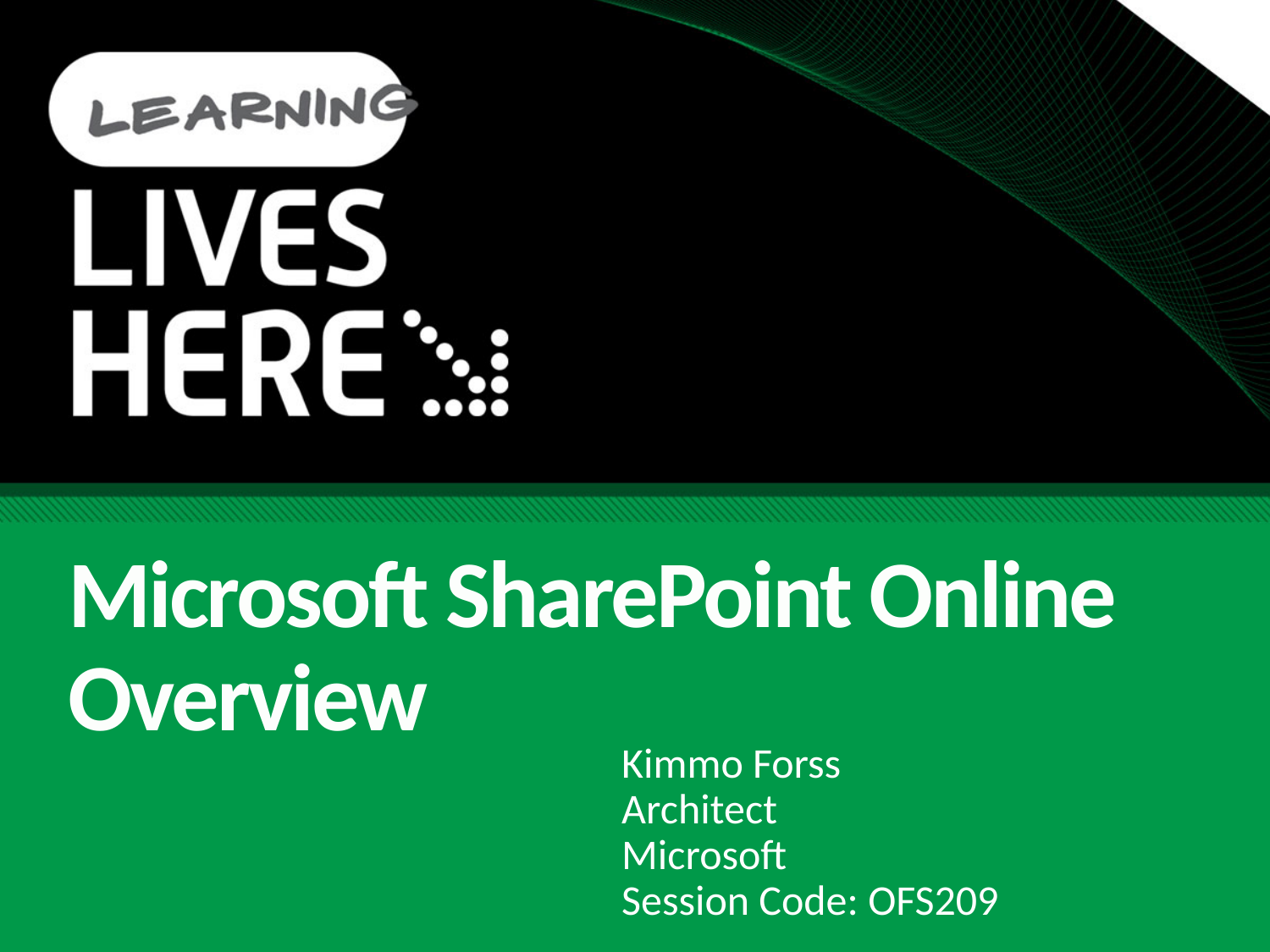

# Microsoft SharePoint Online Overview
Kimmo Forss
Architect
Microsoft
Session Code: OFS209